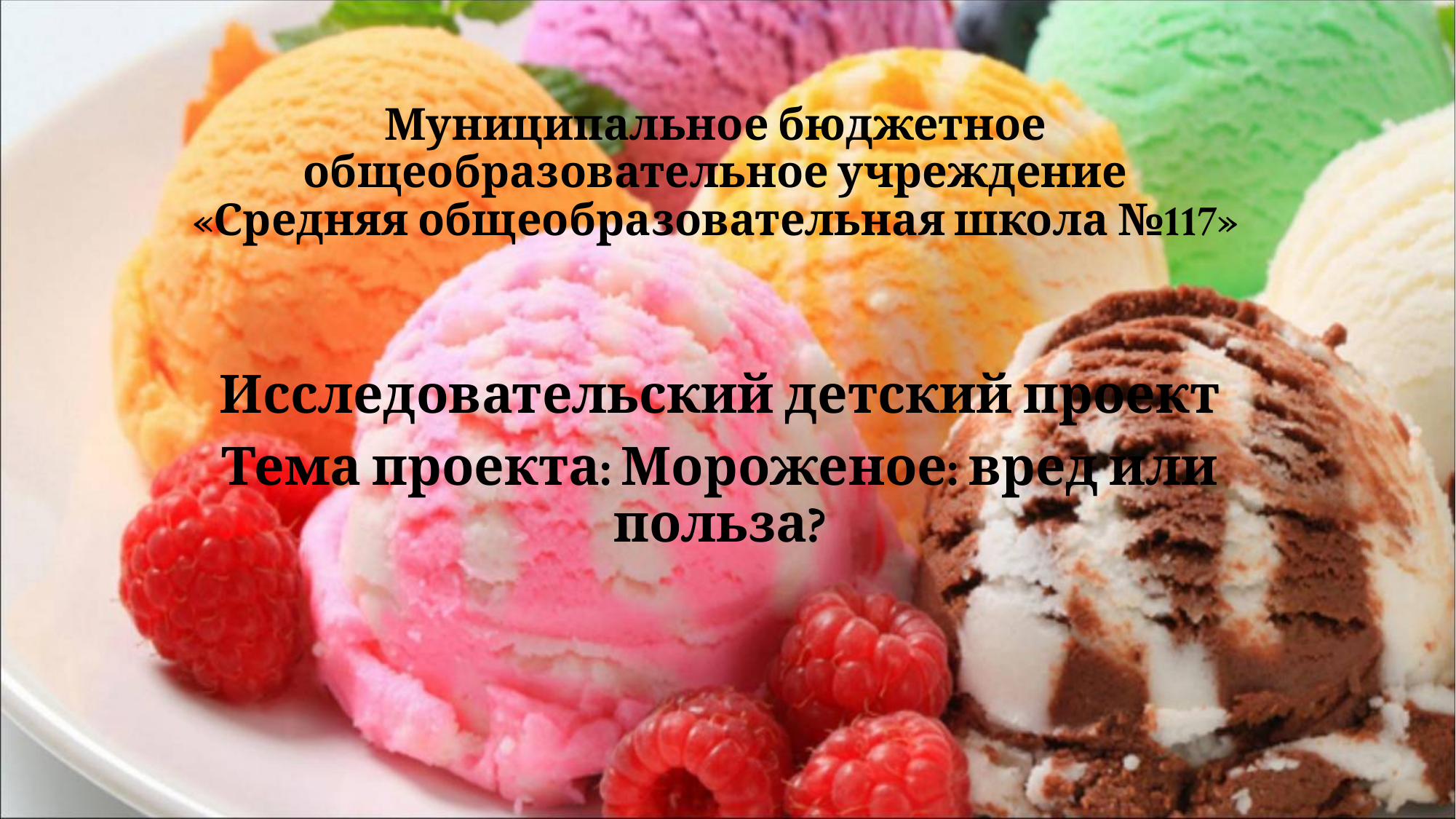

# Муниципальное бюджетное общеобразовательное учреждение «Средняя общеобразовательная школа №117»
Исследовательский детский проект
Тема проекта: Мороженое: вред или польза?